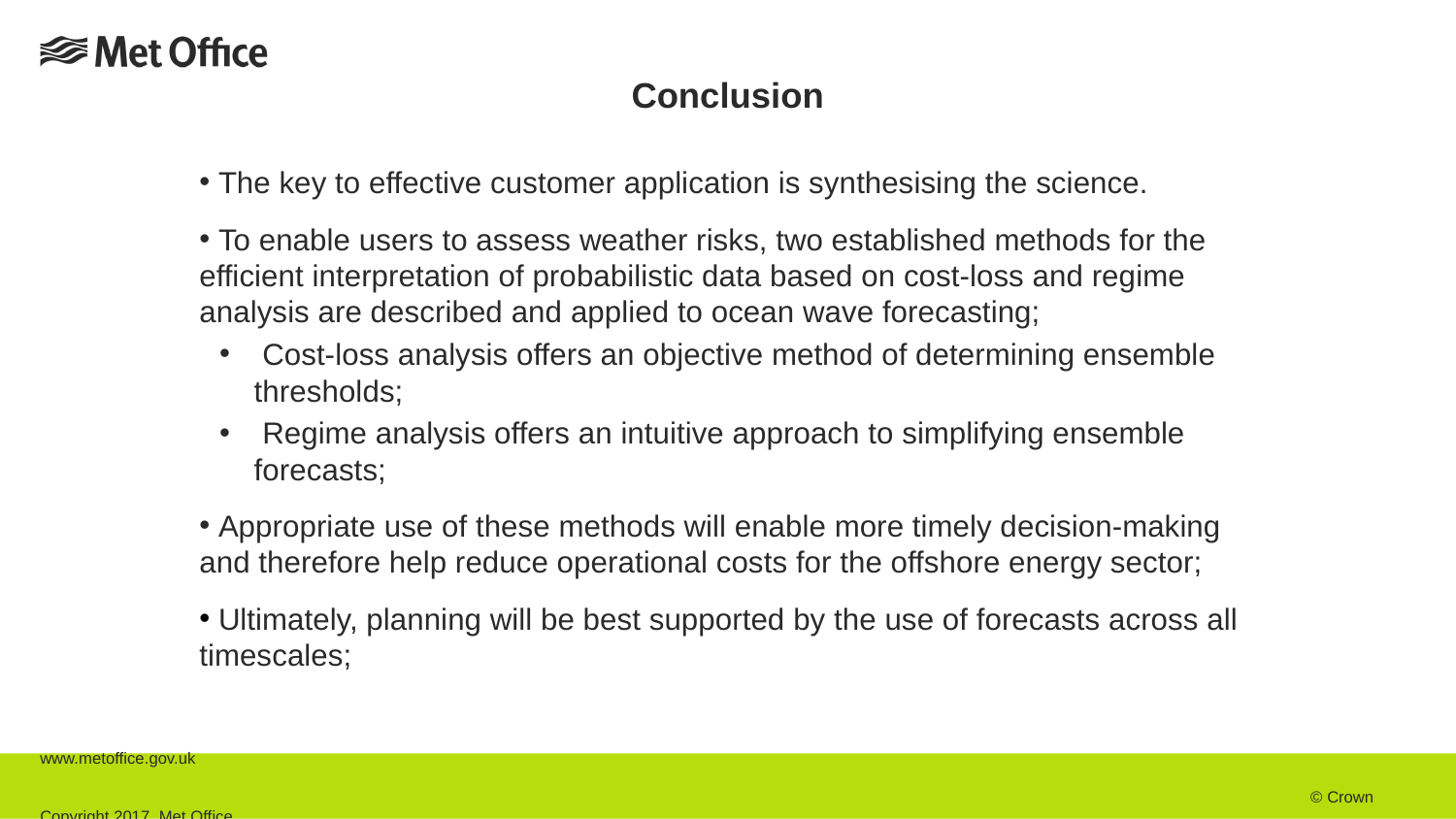

Conclusion
 The key to effective customer application is synthesising the science.

 To enable users to assess weather risks, two established methods for the efficient interpretation of probabilistic data based on cost-loss and regime analysis are described and applied to ocean wave forecasting;
 Cost-loss analysis offers an objective method of determining ensemble thresholds;
 Regime analysis offers an intuitive approach to simplifying ensemble forecasts;

 Appropriate use of these methods will enable more timely decision-making and therefore help reduce operational costs for the offshore energy sector;

 Ultimately, planning will be best supported by the use of forecasts across all timescales;

www.metoffice.gov.uk																									                       © Crown Copyright 2017, Met Office